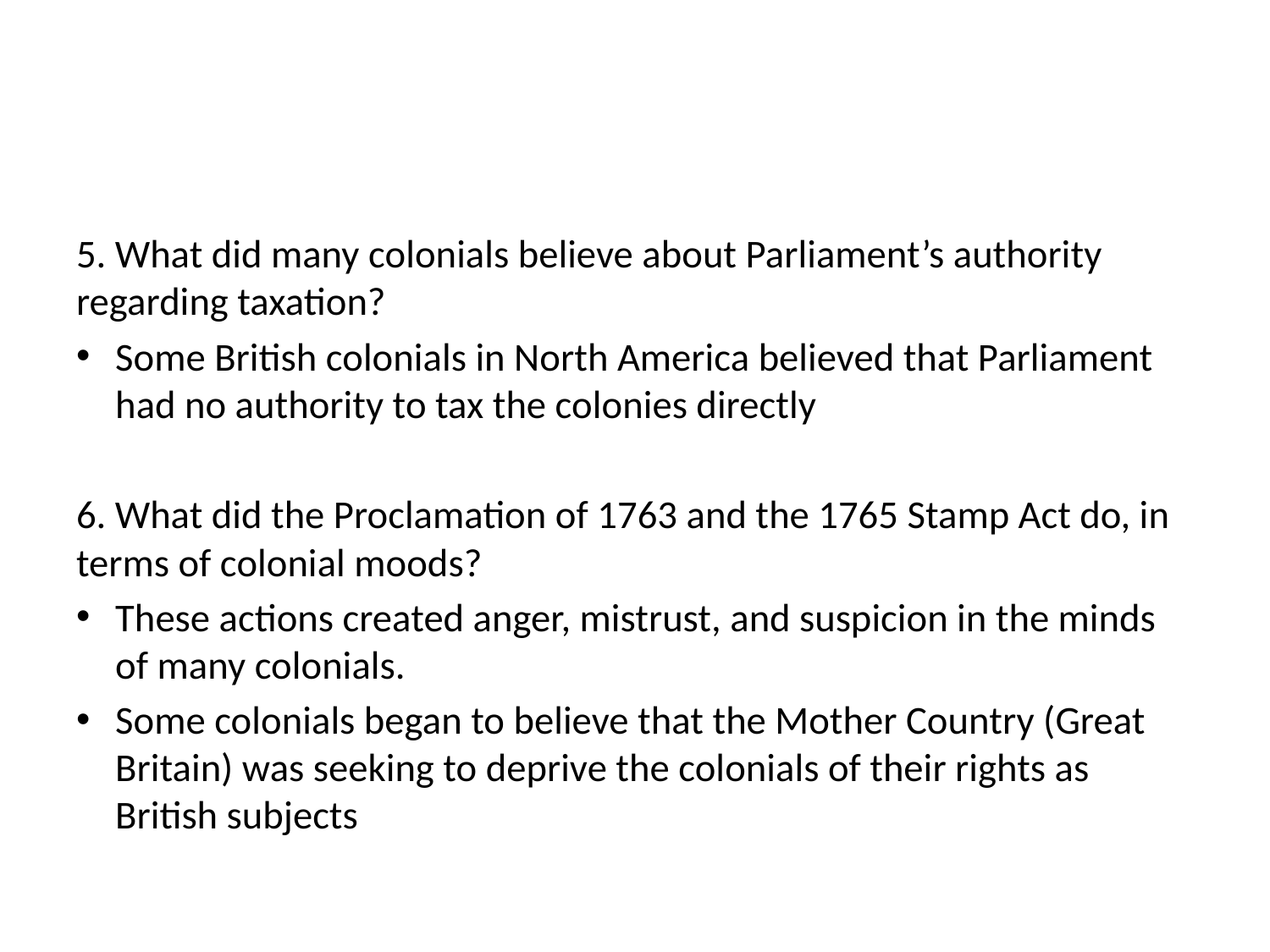

#
5. What did many colonials believe about Parliament’s authority regarding taxation?
Some British colonials in North America believed that Parliament had no authority to tax the colonies directly

6. What did the Proclamation of 1763 and the 1765 Stamp Act do, in terms of colonial moods?
These actions created anger, mistrust, and suspicion in the minds of many colonials.
Some colonials began to believe that the Mother Country (Great Britain) was seeking to deprive the colonials of their rights as British subjects